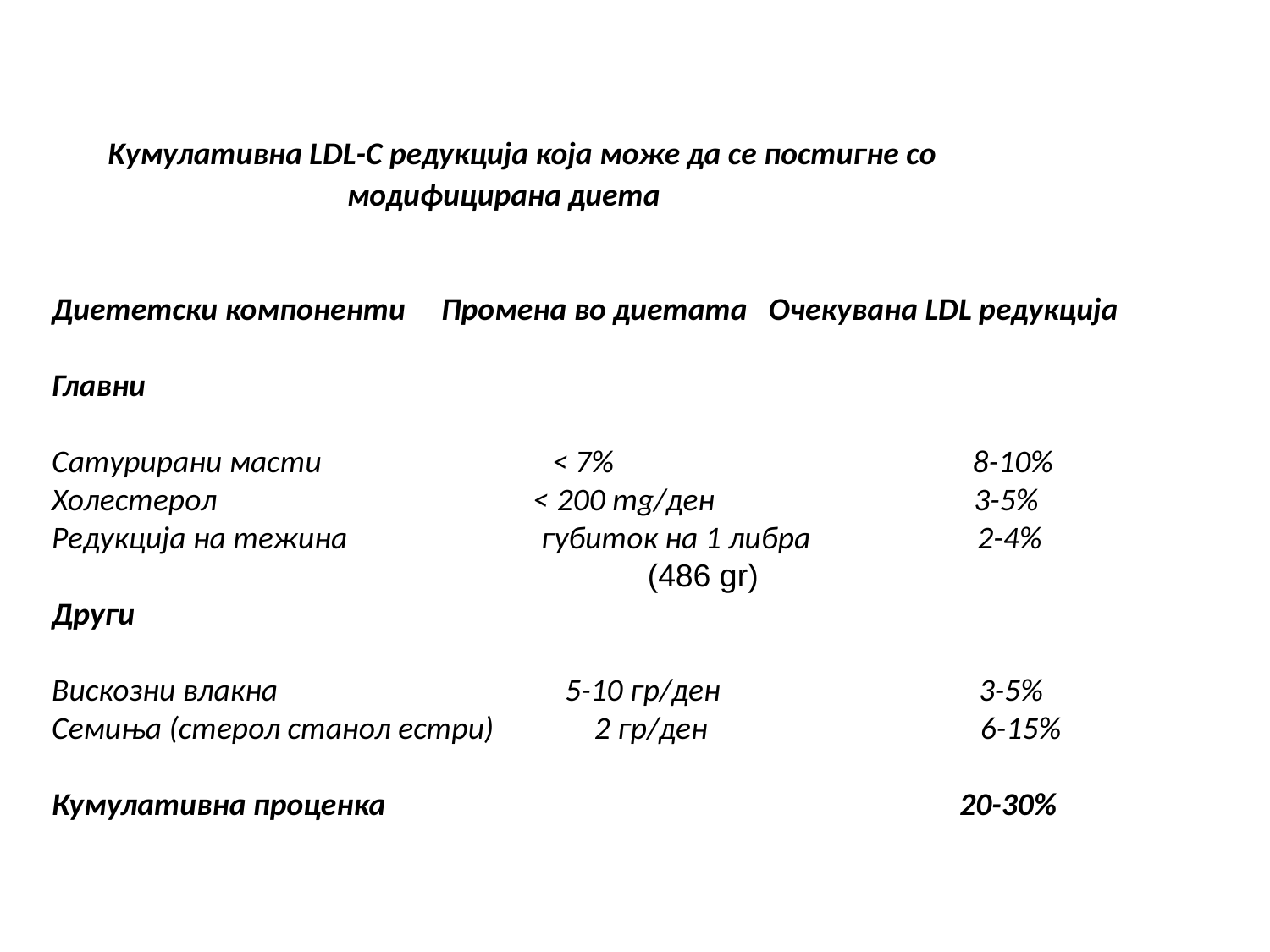

Kумулативна LDL-C редукција која може да се постигне со
                                         модифицирана диета

Диететски компоненти     Промена во диетата   Очекувана LDL редукција

Главни

Сатурирани масти                                < 7%                                                  8-10%
Холестерол                                            < 200 mg/ден                                    3-5%
Редукција на тежина                           губиток на 1 либра                       2-4%
                                                                   (486 gr)
Други

Вискозни влакна                                        5-10 гр/ден                                    3-5%
Семиња (стерол станол естри)              2 гр/ден                                      6-15%

Кумулативна проценка                                                                                20-30%